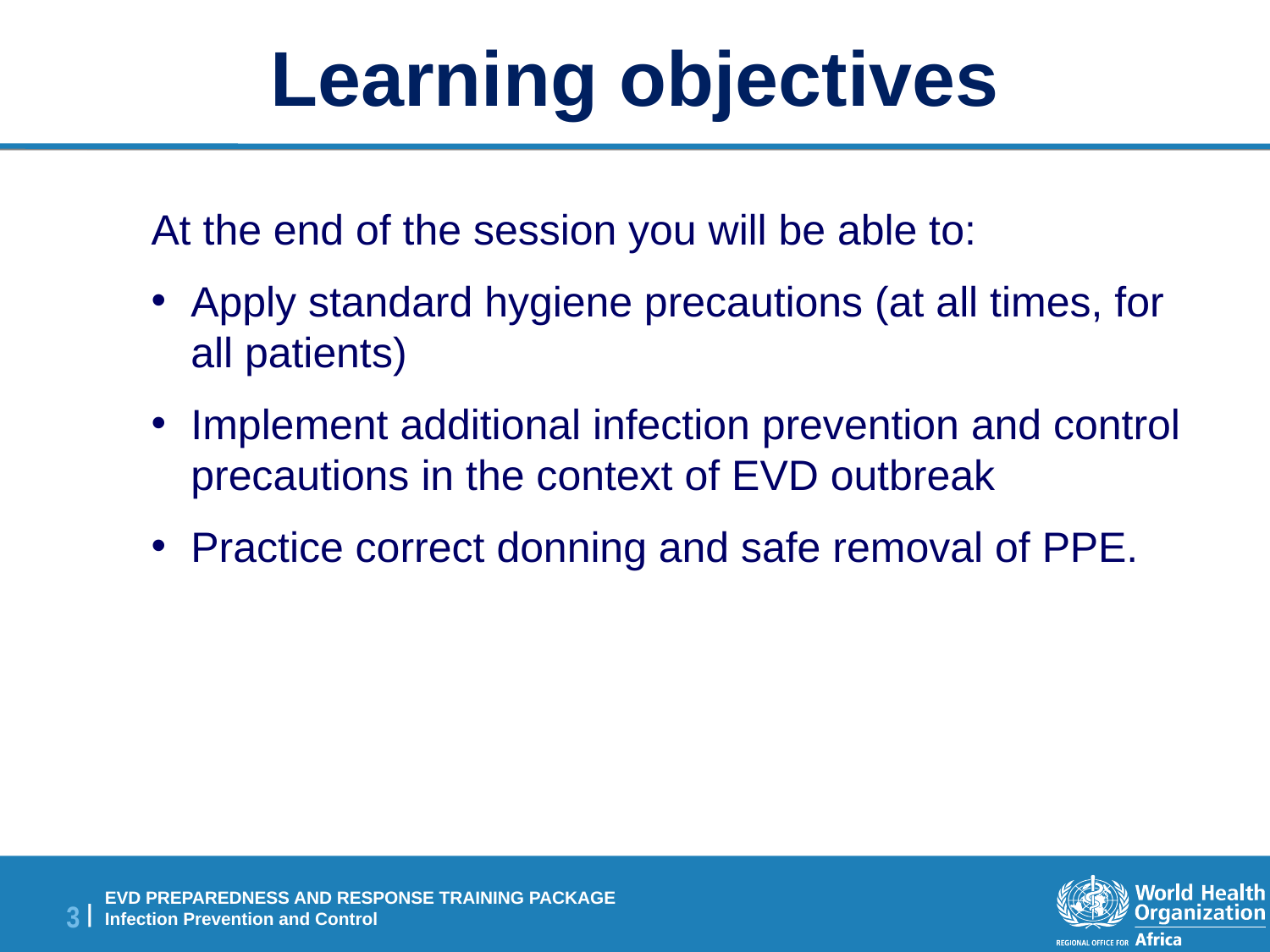

# Learning objectives
At the end of the session you will be able to:
Apply standard hygiene precautions (at all times, for all patients)
Implement additional infection prevention and control precautions in the context of EVD outbreak
Practice correct donning and safe removal of PPE.